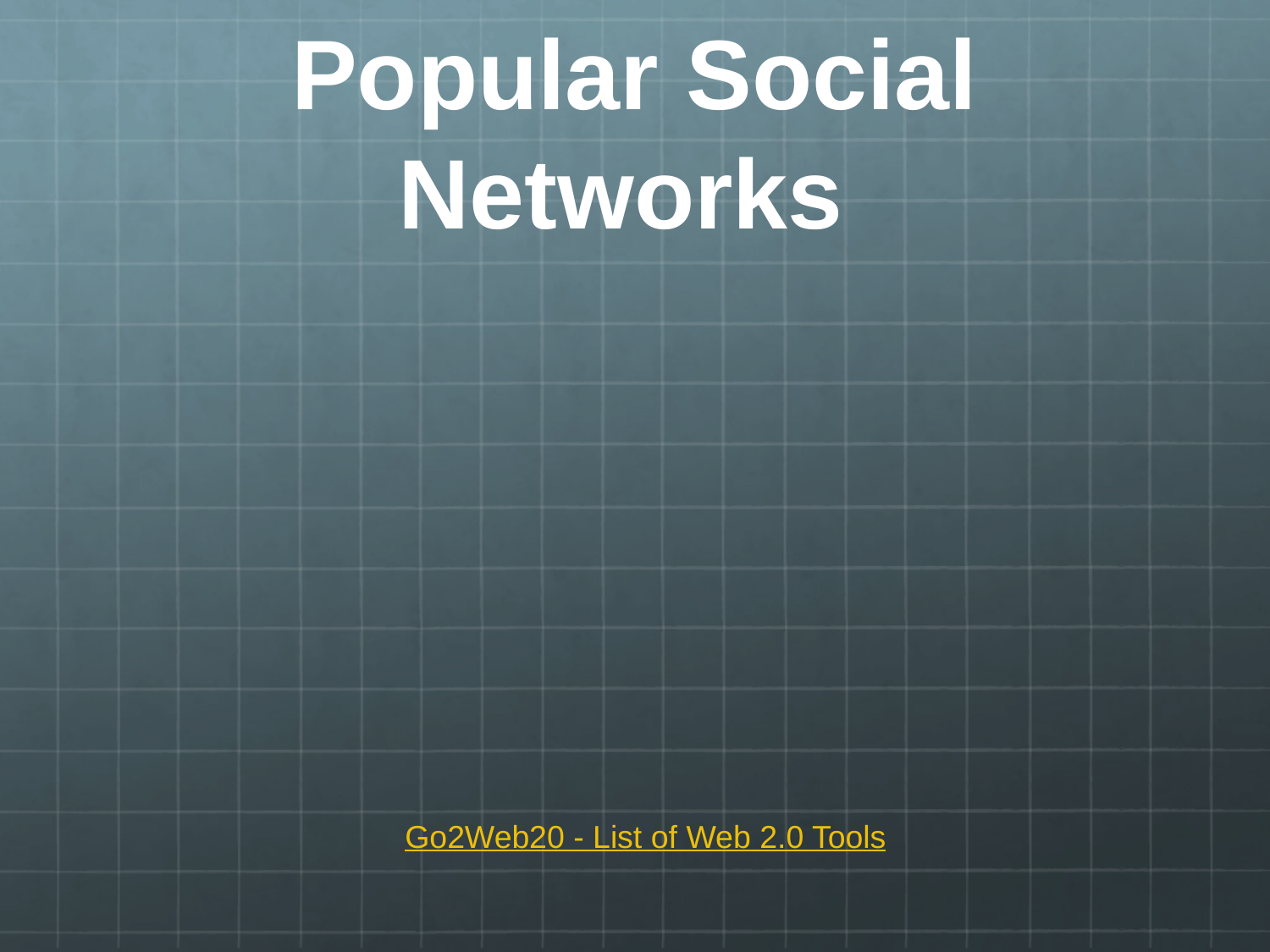

# Popular Social Networks

Go2Web20 - List of Web 2.0 Tools